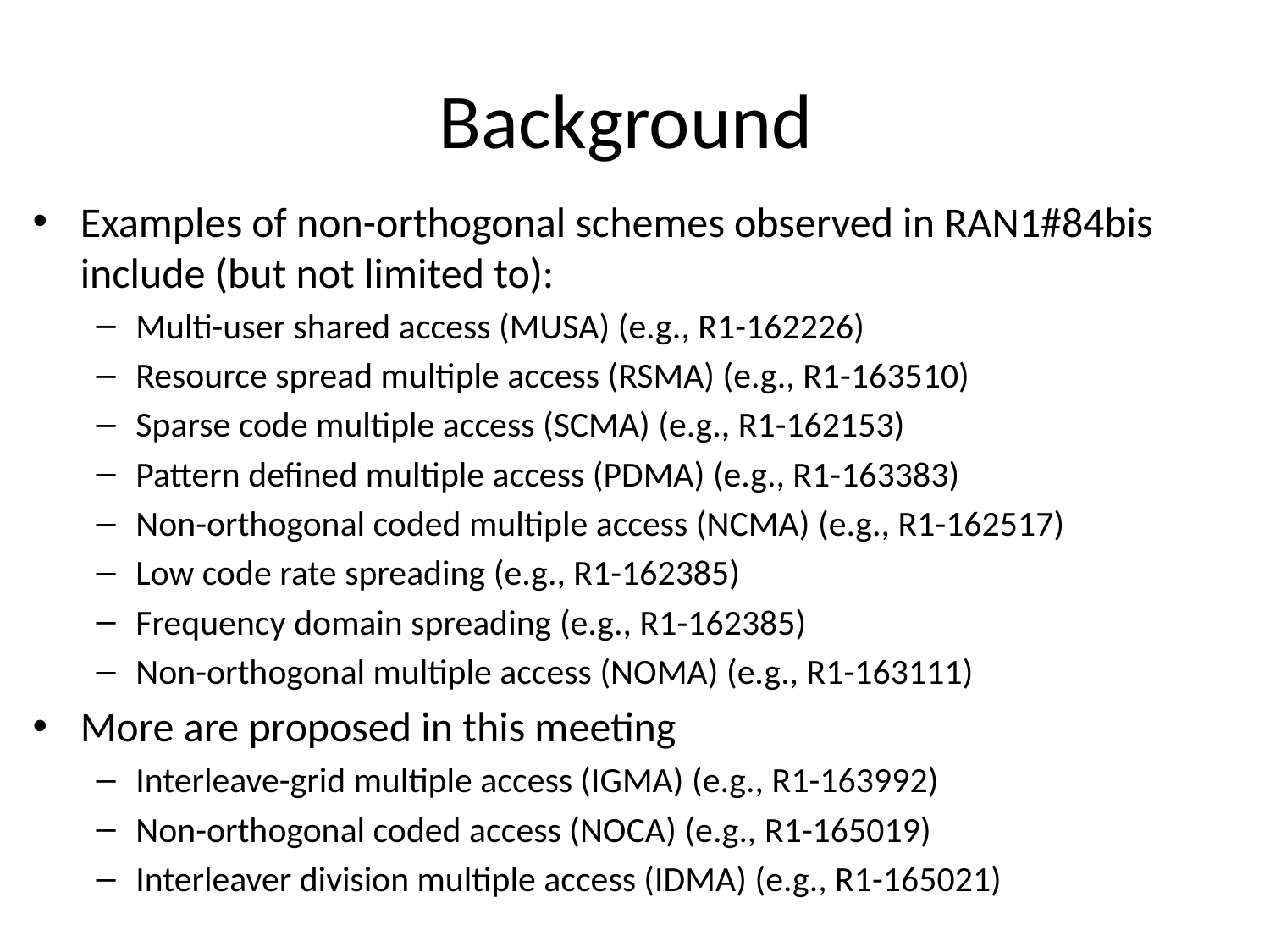

# Background
Examples of non-orthogonal schemes observed in RAN1#84bis include (but not limited to):
Multi-user shared access (MUSA) (e.g., R1-162226)
Resource spread multiple access (RSMA) (e.g., R1-163510)
Sparse code multiple access (SCMA) (e.g., R1-162153)
Pattern defined multiple access (PDMA) (e.g., R1-163383)
Non-orthogonal coded multiple access (NCMA) (e.g., R1-162517)
Low code rate spreading (e.g., R1-162385)
Frequency domain spreading (e.g., R1-162385)
Non-orthogonal multiple access (NOMA) (e.g., R1-163111)
More are proposed in this meeting
Interleave-grid multiple access (IGMA) (e.g., R1-163992)
Non-orthogonal coded access (NOCA) (e.g., R1-165019)
Interleaver division multiple access (IDMA) (e.g., R1-165021)